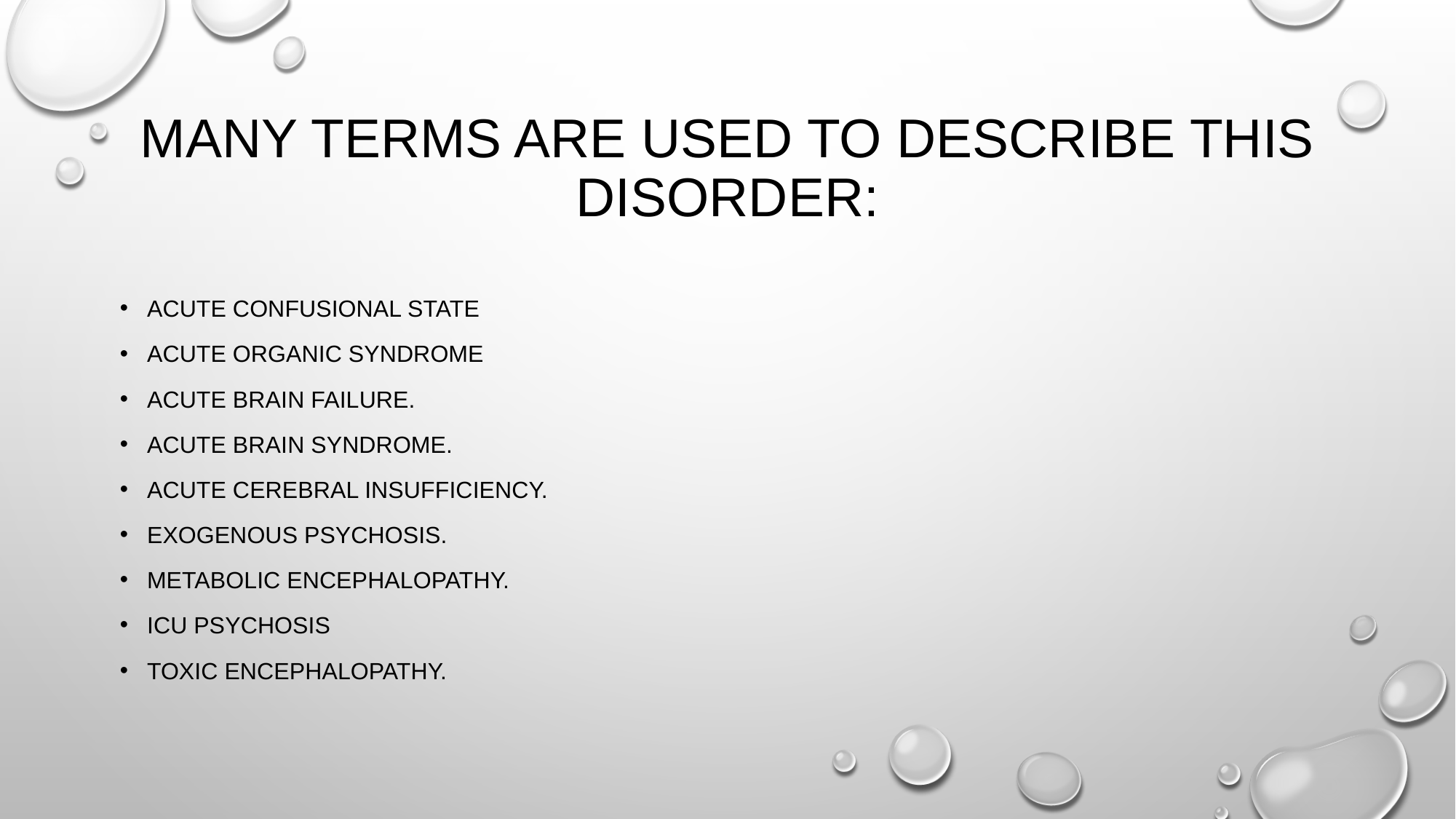

# Many terms are used to describe this disorder:
Acute confusional state
acute organic syndrome
Acute brain failure.
Acute brain syndrome.
Acute cerebral insufficiency.
Exogenous psychosis.
Metabolic encephalopathy.
ICU psychosis
Toxic encephalopathy.